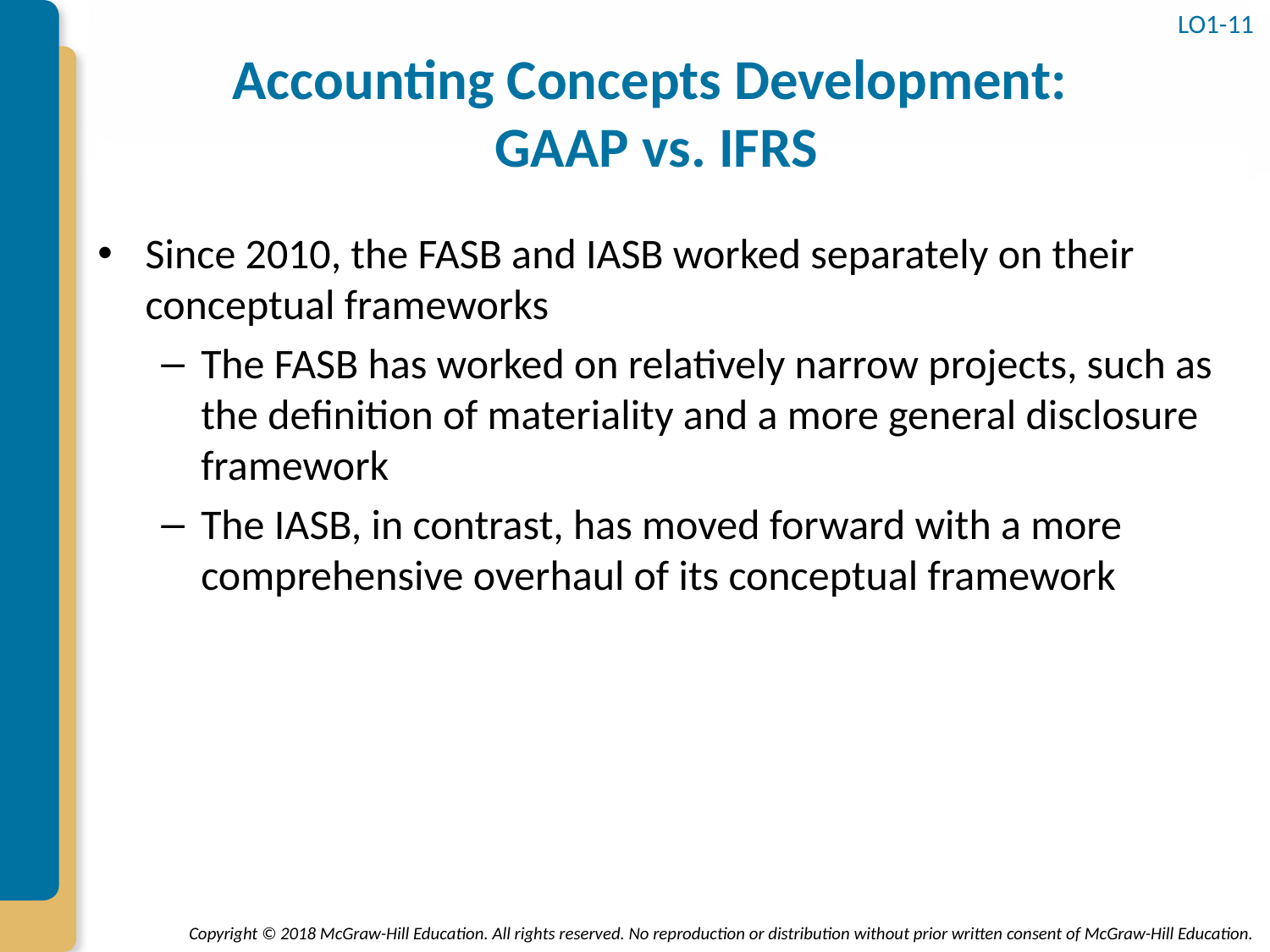

LO1-11
# Accounting Concepts Development: GAAP vs. IFRS
Since 2010, the FASB and IASB worked separately on their conceptual frameworks
The FASB has worked on relatively narrow projects, such as the definition of materiality and a more general disclosure framework
The IASB, in contrast, has moved forward with a more comprehensive overhaul of its conceptual framework